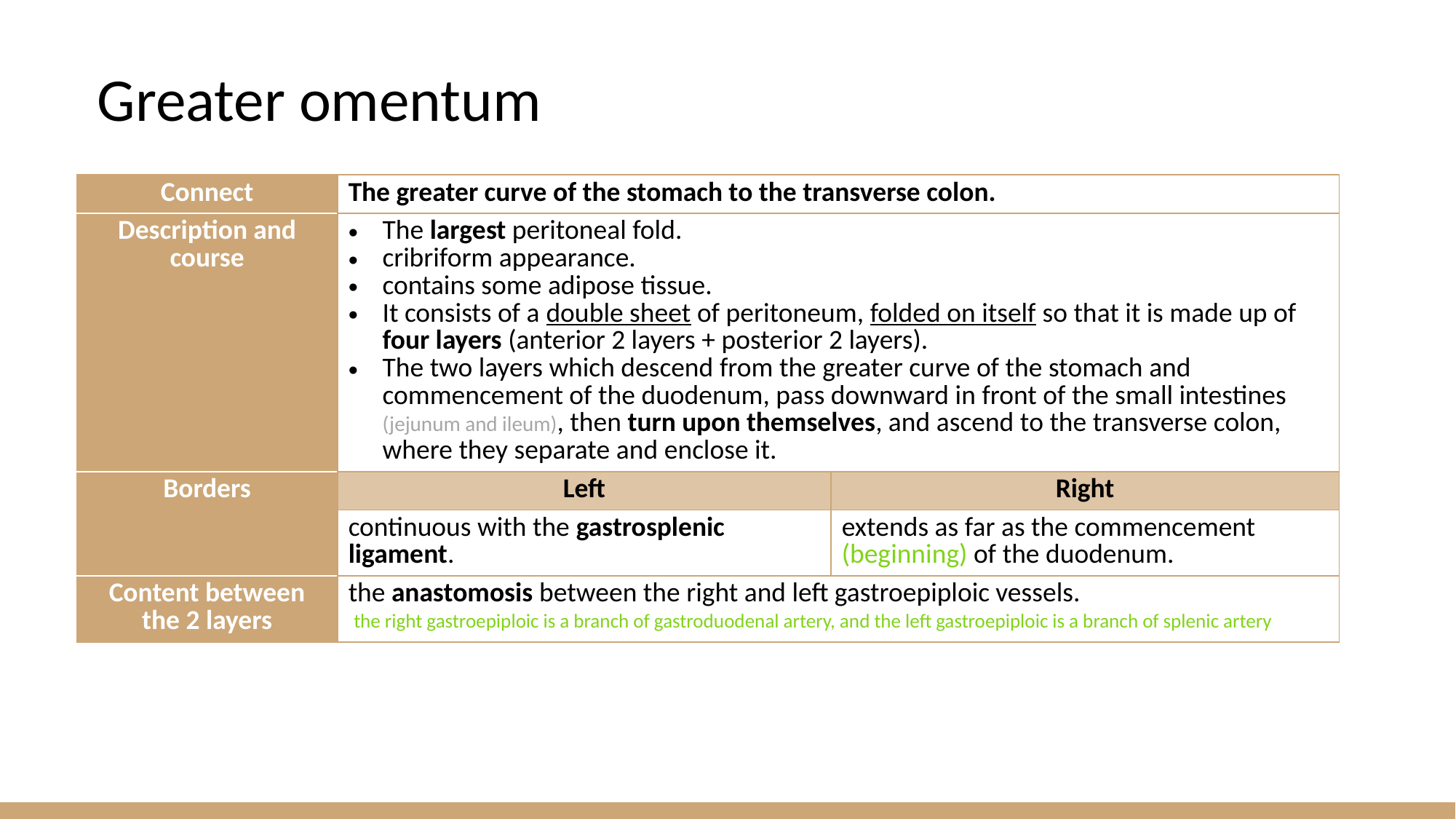

Greater omentum
| Connect | The greater curve of the stomach to the transverse colon. |  |
| --- | --- | --- |
| Description and course | The largest peritoneal fold. cribriform appearance. contains some adipose tissue. It consists of a double sheet of peritoneum, folded on itself so that it is made up of four layers (anterior 2 layers + posterior 2 layers). The two layers which descend from the greater curve of the stomach and commencement of the duodenum, pass downward in front of the small intestines (jejunum and ileum), then turn upon themselves, and ascend to the transverse colon, where they separate and enclose it. |  |
| Borders | Left | Right |
|  | continuous with the gastrosplenic ligament. | extends as far as the commencement (beginning) of the duodenum. |
| Content between the 2 layers | the anastomosis between the right and left gastroepiploic vessels. the right gastroepiploic is a branch of gastroduodenal artery, and the left gastroepiploic is a branch of splenic artery |  |